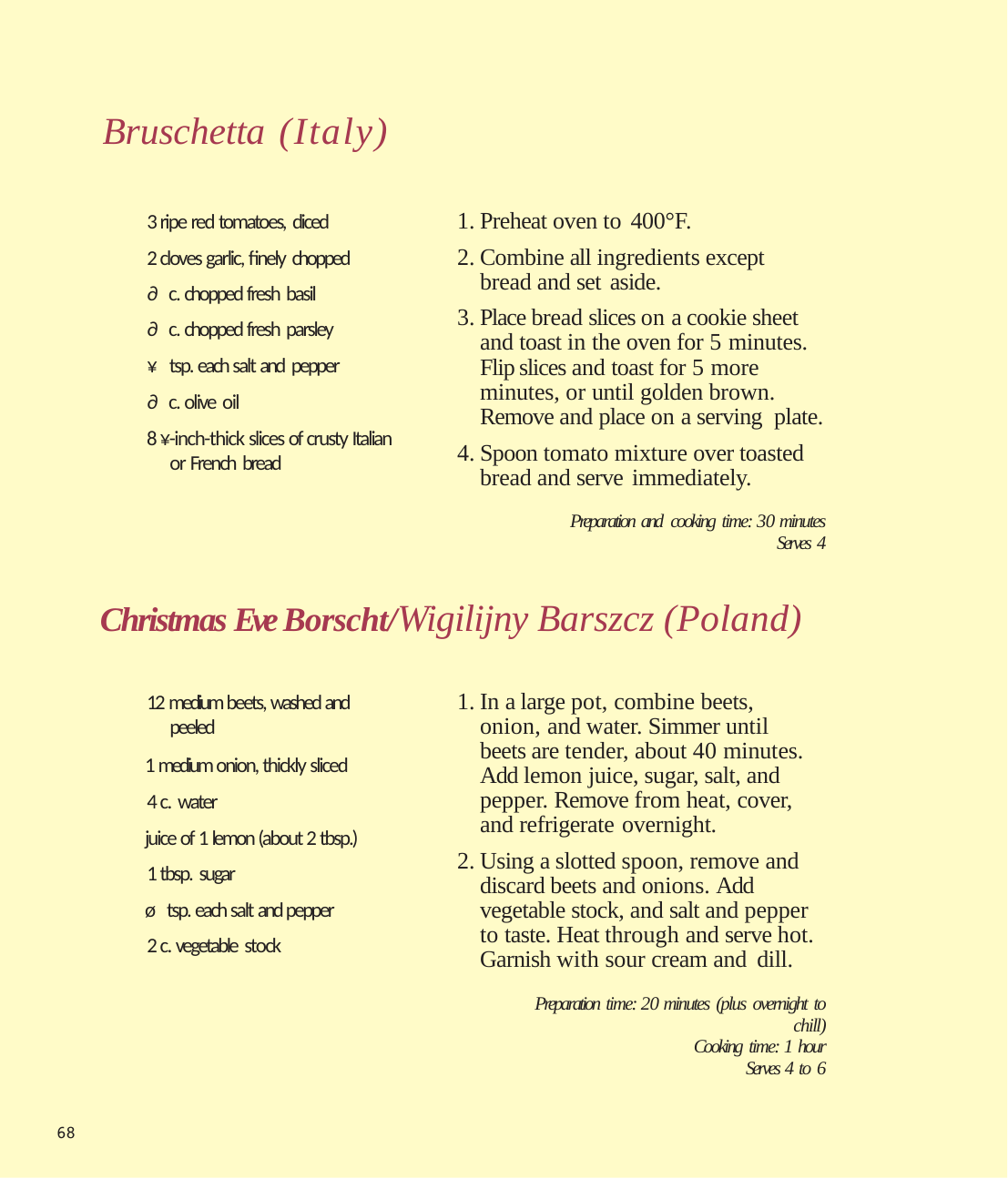

# Bruschetta (Italy)
3 ripe red tomatoes, diced
2 cloves garlic, finely chopped
∂ c. chopped fresh basil
∂ c. chopped fresh parsley
¥ tsp. each salt and pepper
∂ c. olive oil
8 ¥-inch-thick slices of crusty Italian  or French bread
Preheat oven to 400°F.
Combine all ingredients except  bread and set aside.
Place bread slices on a cookie sheet  and toast in the oven for 5 minutes.  Flip slices and toast for 5 more  minutes, or until golden brown.  Remove and place on a serving  plate.
Spoon tomato mixture over toasted  bread and serve immediately.
Preparation  and   cooking  time: 30 minutes
Serves 4
Christmas Eve Borscht/Wigilijny Barszcz (Poland)
In a large pot, combine beets,  onion, and water. Simmer until  beets are tender, about 40 minutes.  Add lemon juice, sugar, salt, and  pepper. Remove from heat, cover,  and refrigerate overnight.
Using a slotted spoon, remove and  discard beets and onions. Add  vegetable stock, and salt and pepper  to taste. Heat through and serve hot.  Garnish with sour cream and dill.
12 medium beets, washed and  peeled
1 medium onion, thickly sliced  4 c. water
juice of 1 lemon (about 2 tbsp.)  1 tbsp. sugar
ø tsp. each salt and pepper  2 c. vegetable stock
Preparation  time: 20 minutes  (plus  overnight  to chill)
Cooking  time: 1 hour
Serves  4 to 6
68